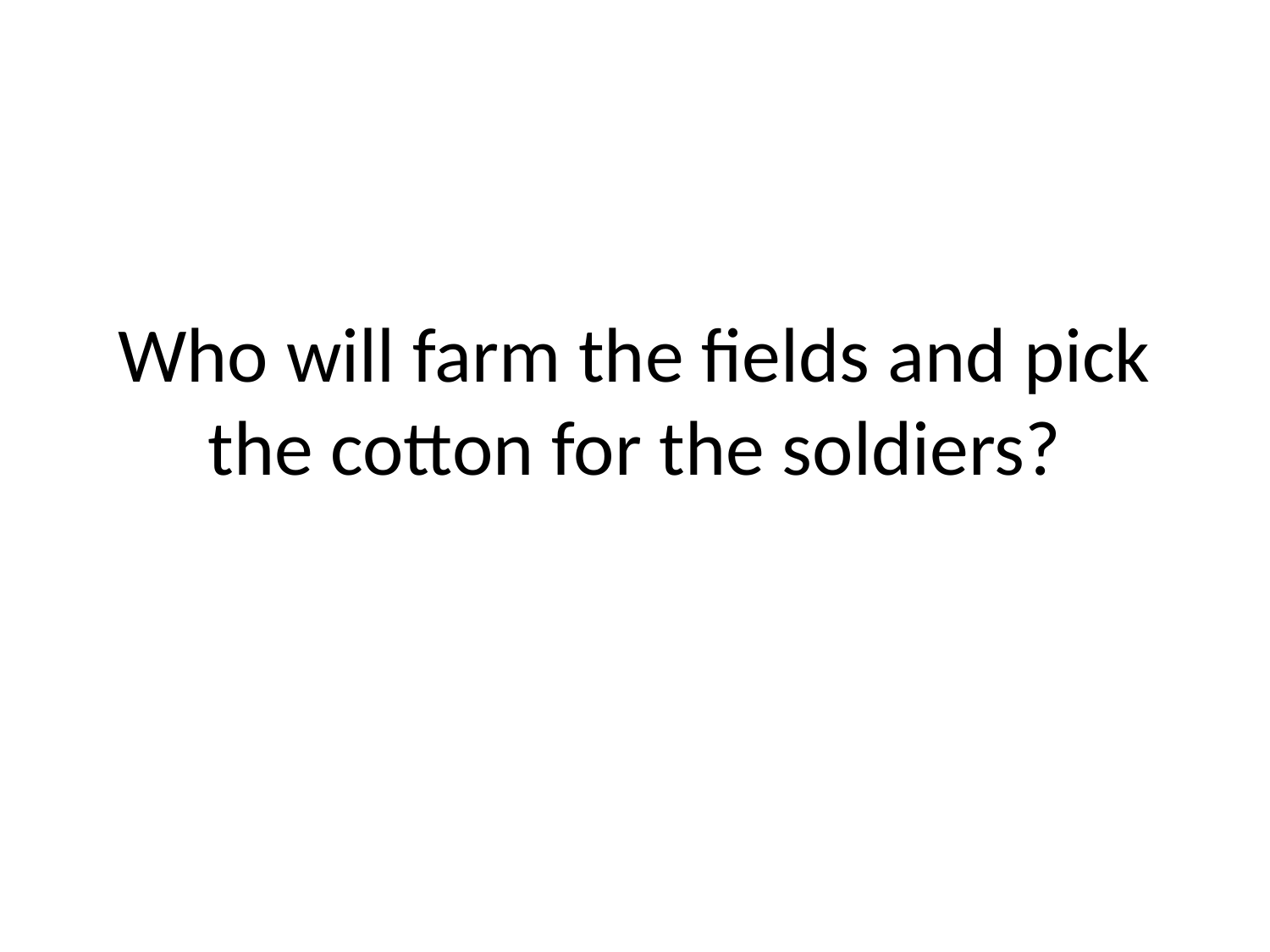

# Who will farm the fields and pick the cotton for the soldiers?